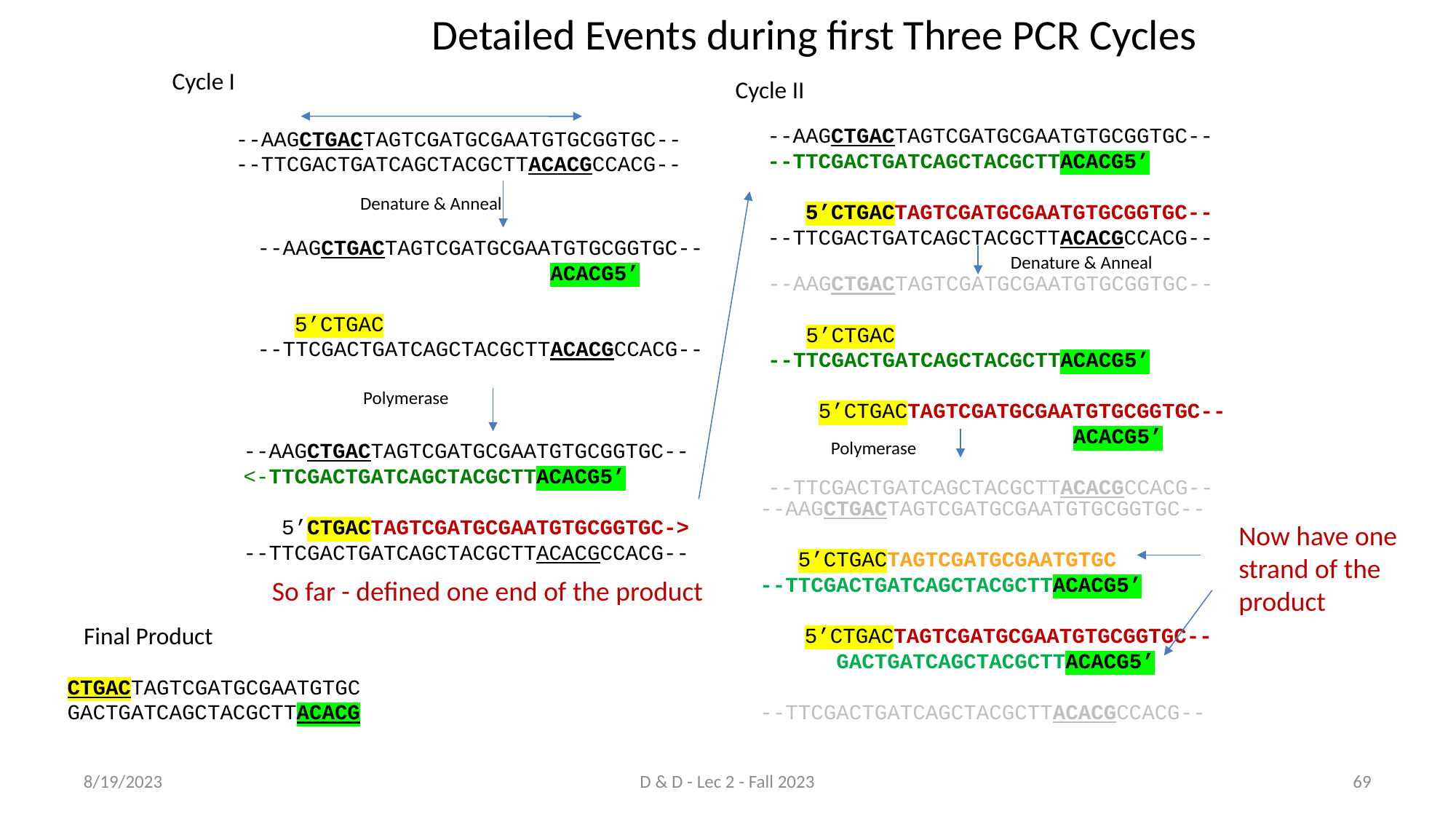

Detailed Events during first Three PCR Cycles
Cycle I
Cycle II
--AAGCTGACTAGTCGATGCGAATGTGCGGTGC--
--TTCGACTGATCAGCTACGCTTACACG5’

   5’CTGACTAGTCGATGCGAATGTGCGGTGC--
--TTCGACTGATCAGCTACGCTTACACGCCACG--
--AAGCTGACTAGTCGATGCGAATGTGCGGTGC--
--TTCGACTGATCAGCTACGCTTACACGCCACG--
Denature & Anneal
--AAGCTGACTAGTCGATGCGAATGTGCGGTGC--
                       ACACG5’

     5’CTGAC
--TTCGACTGATCAGCTACGCTTACACGCCACG--
Denature & Anneal
--AAGCTGACTAGTCGATGCGAATGTGCGGTGC--

   5’CTGAC
--TTCGACTGATCAGCTACGCTTACACG5’

    5’CTGACTAGTCGATGCGAATGTGCGGTGC--
                        ACACG5’

--TTCGACTGATCAGCTACGCTTACACGCCACG--
Polymerase
Polymerase
--AAGCTGACTAGTCGATGCGAATGTGCGGTGC--
<-TTCGACTGATCAGCTACGCTTACACG5’

   5’CTGACTAGTCGATGCGAATGTGCGGTGC->
--TTCGACTGATCAGCTACGCTTACACGCCACG--
--AAGCTGACTAGTCGATGCGAATGTGCGGTGC--

   5’CTGACTAGTCGATGCGAATGTGC
--TTCGACTGATCAGCTACGCTTACACG5’

      5’CTGACTAGTCGATGCGAATGTGCGGTGC--
      GACTGATCAGCTACGCTTACACG5’

--TTCGACTGATCAGCTACGCTTACACGCCACG--
Now have one strand of the product
So far - defined one end of the product
Final Product
CTGACTAGTCGATGCGAATGTGC
GACTGATCAGCTACGCTTACACG
8/19/2023
D & D - Lec 2 - Fall 2023
69